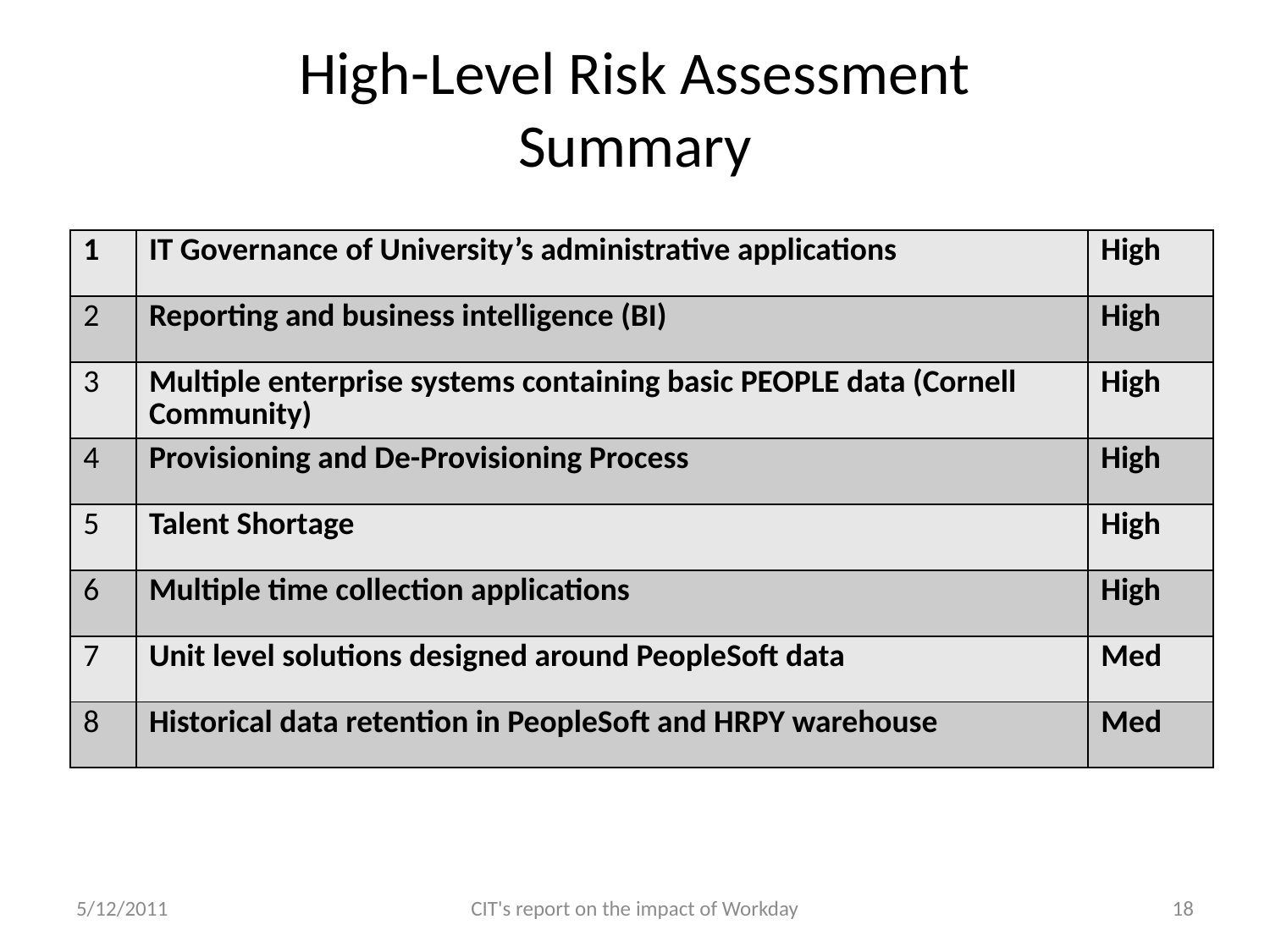

# High-Level Risk Assessment Summary
| 1 | IT Governance of University’s administrative applications | High |
| --- | --- | --- |
| 2 | Reporting and business intelligence (BI) | High |
| 3 | Multiple enterprise systems containing basic PEOPLE data (Cornell Community) | High |
| 4 | Provisioning and De-Provisioning Process | High |
| 5 | Talent Shortage | High |
| 6 | Multiple time collection applications | High |
| 7 | Unit level solutions designed around PeopleSoft data | Med |
| 8 | Historical data retention in PeopleSoft and HRPY warehouse | Med |
5/12/2011
CIT's report on the impact of Workday
18